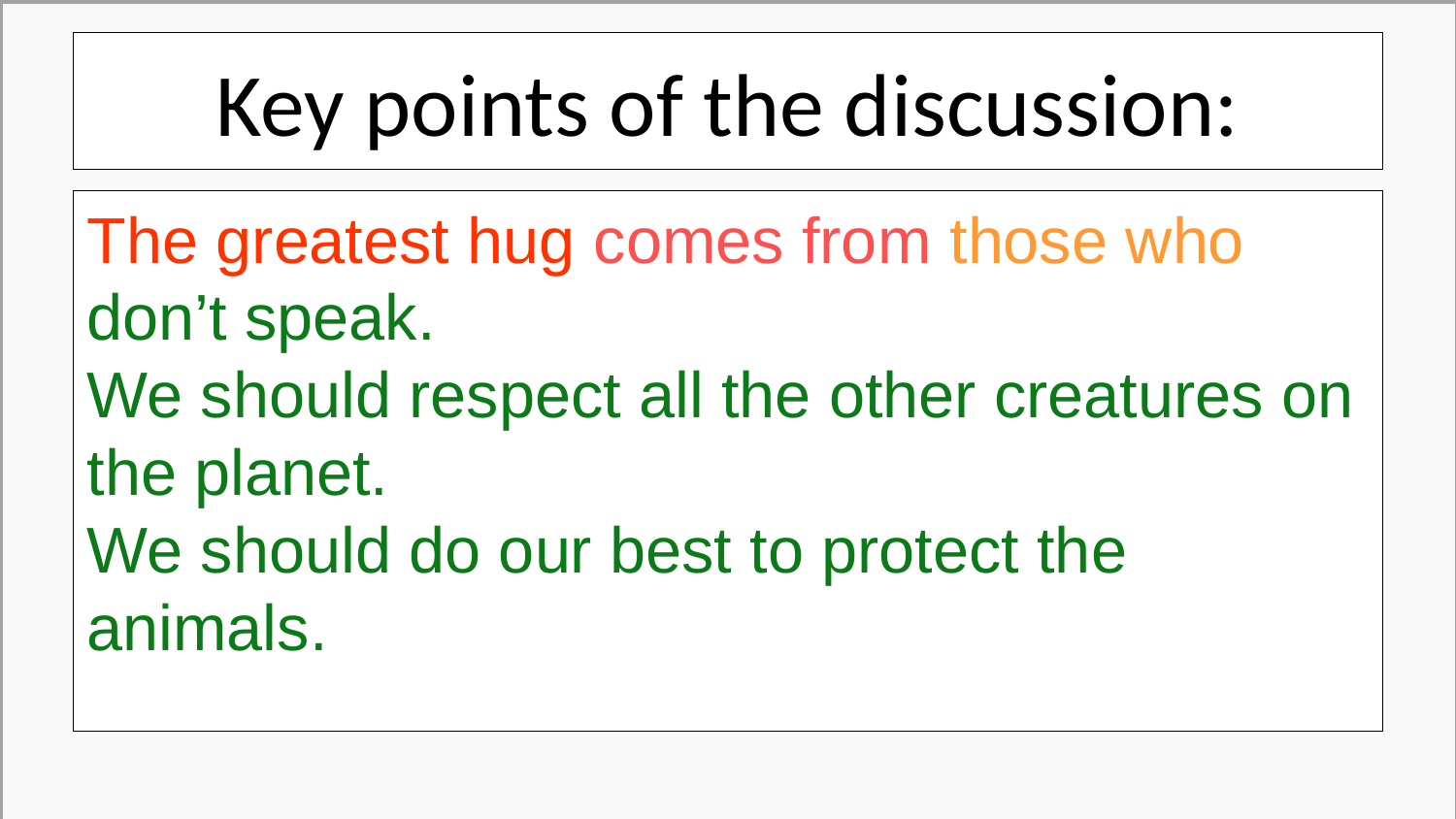

Key points of the discussion:
The greatest hug comes from those who don’t speak.
We should respect all the other creatures on the planet.
We should do our best to protect the animals.